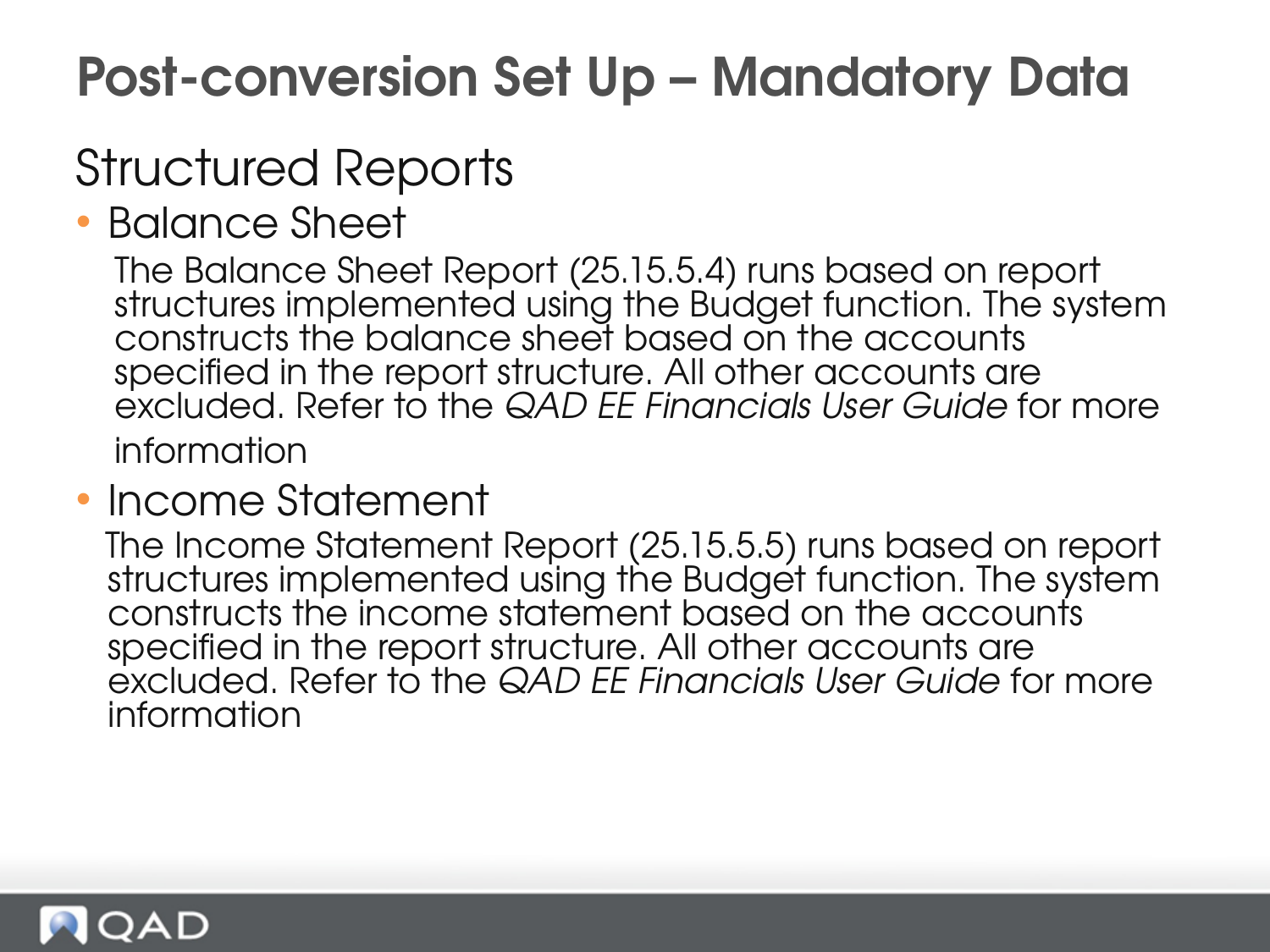

# Post-conversion Set Up – Mandatory Data

Structured Reports
Balance Sheet
 	The Balance Sheet Report (25.15.5.4) runs based on report structures implemented using the Budget function. The system constructs the balance sheet based on the accounts specified in the report structure. All other accounts are excluded. Refer to the QAD EE Financials User Guide for more information
Income Statement
   The Income Statement Report (25.15.5.5) runs based on report structures implemented using the Budget function. The system constructs the income statement based on the accounts specified in the report structure. All other accounts are excluded. Refer to the QAD EE Financials User Guide for more information